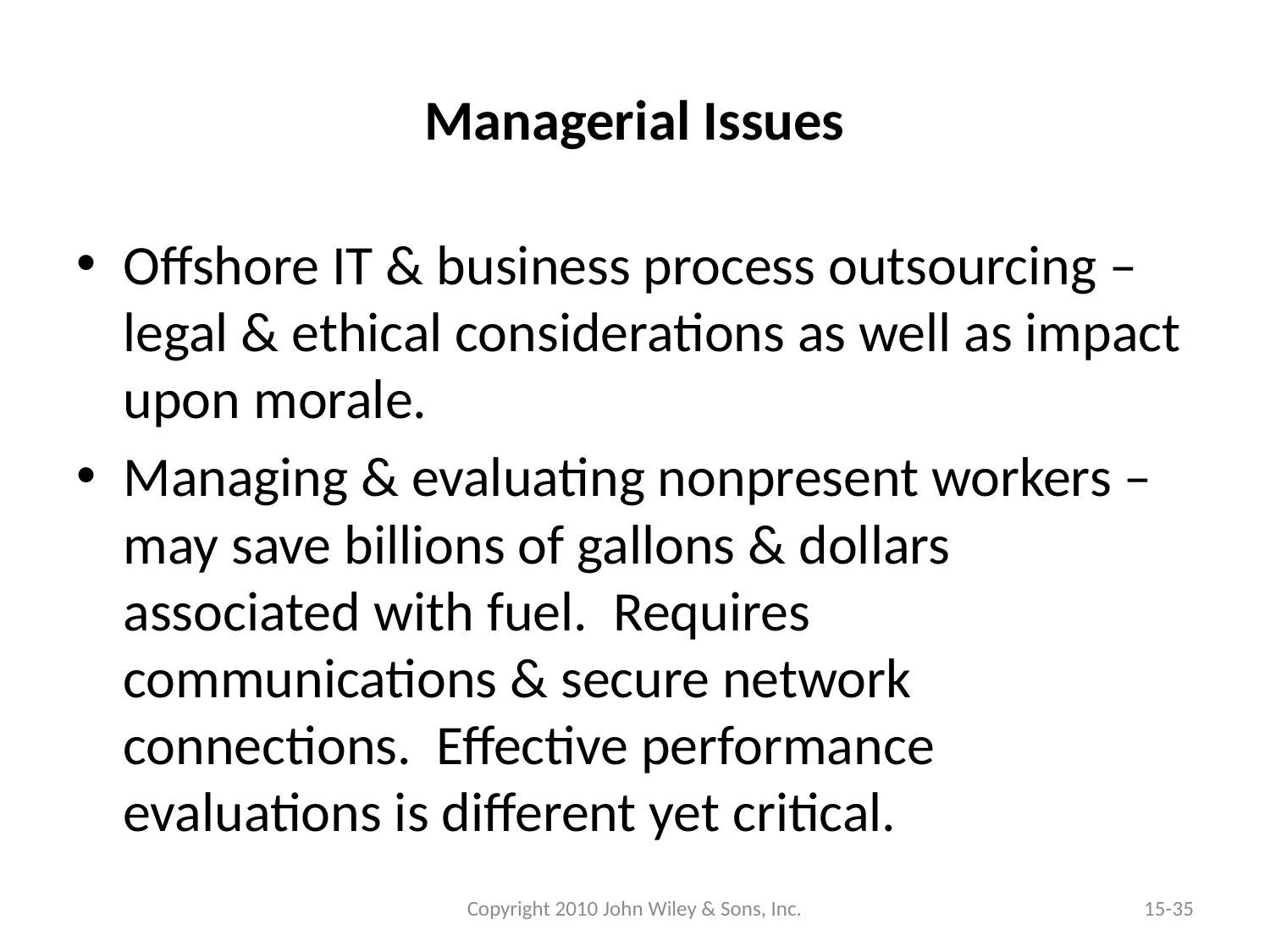

# Managerial Issues
Offshore IT & business process outsourcing – legal & ethical considerations as well as impact upon morale.
Managing & evaluating nonpresent workers – may save billions of gallons & dollars associated with fuel.  Requires communications & secure network connections.  Effective performance evaluations is different yet critical.
Copyright 2010 John Wiley & Sons, Inc.
15-35